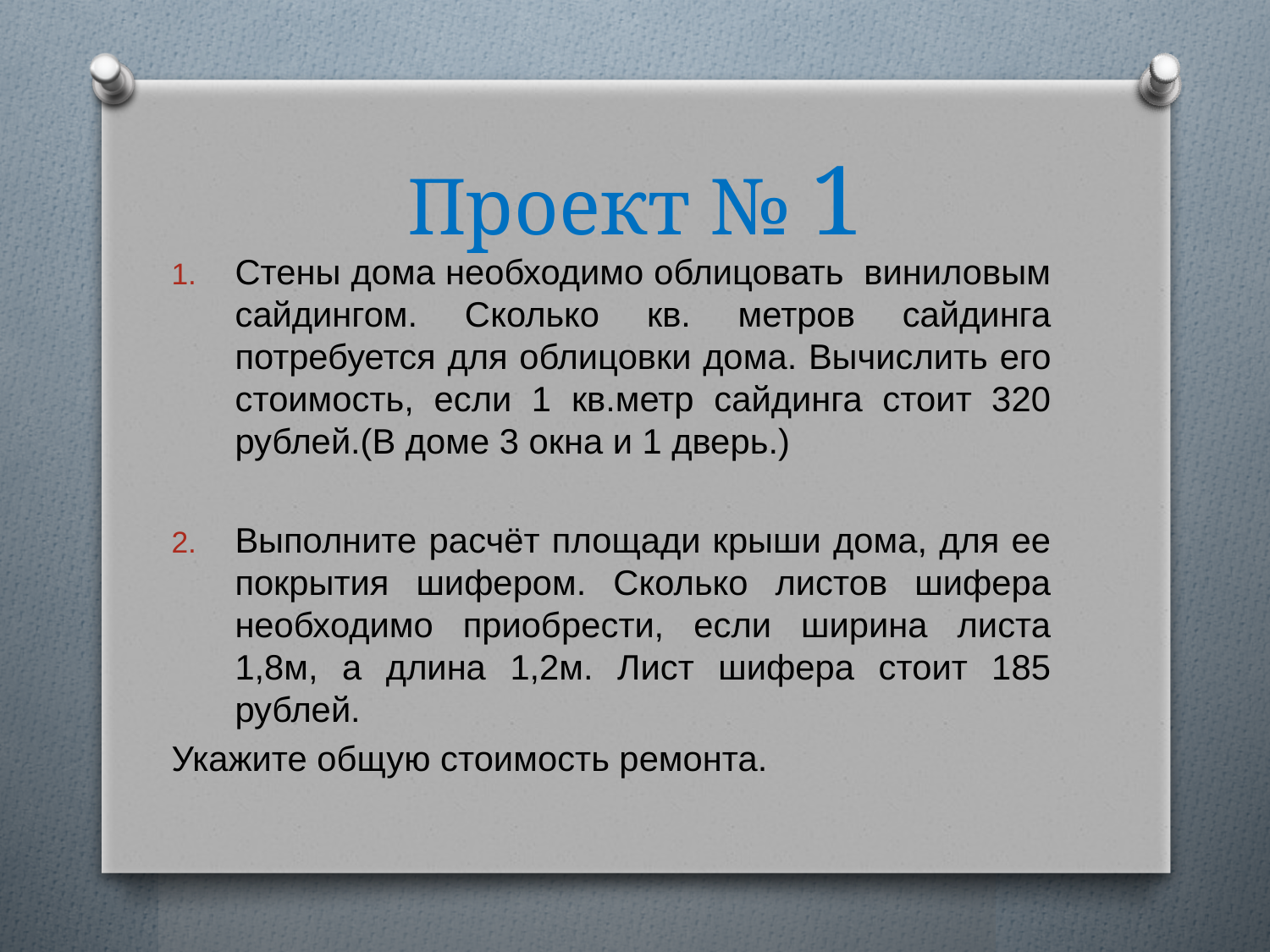

# Проект № 1
Стены дома необходимо облицовать  виниловым сайдингом. Сколько кв. метров сайдинга потребуется для облицовки дома. Вычислить его стоимость, если 1 кв.метр сайдинга стоит 320 рублей.(В доме 3 окна и 1 дверь.)

Выполните расчёт площади крыши дома, для ее покрытия шифером. Сколько листов шифера необходимо приобрести, если ширина листа 1,8м, а длина 1,2м. Лист шифера стоит 185 рублей.
Укажите общую стоимость ремонта.